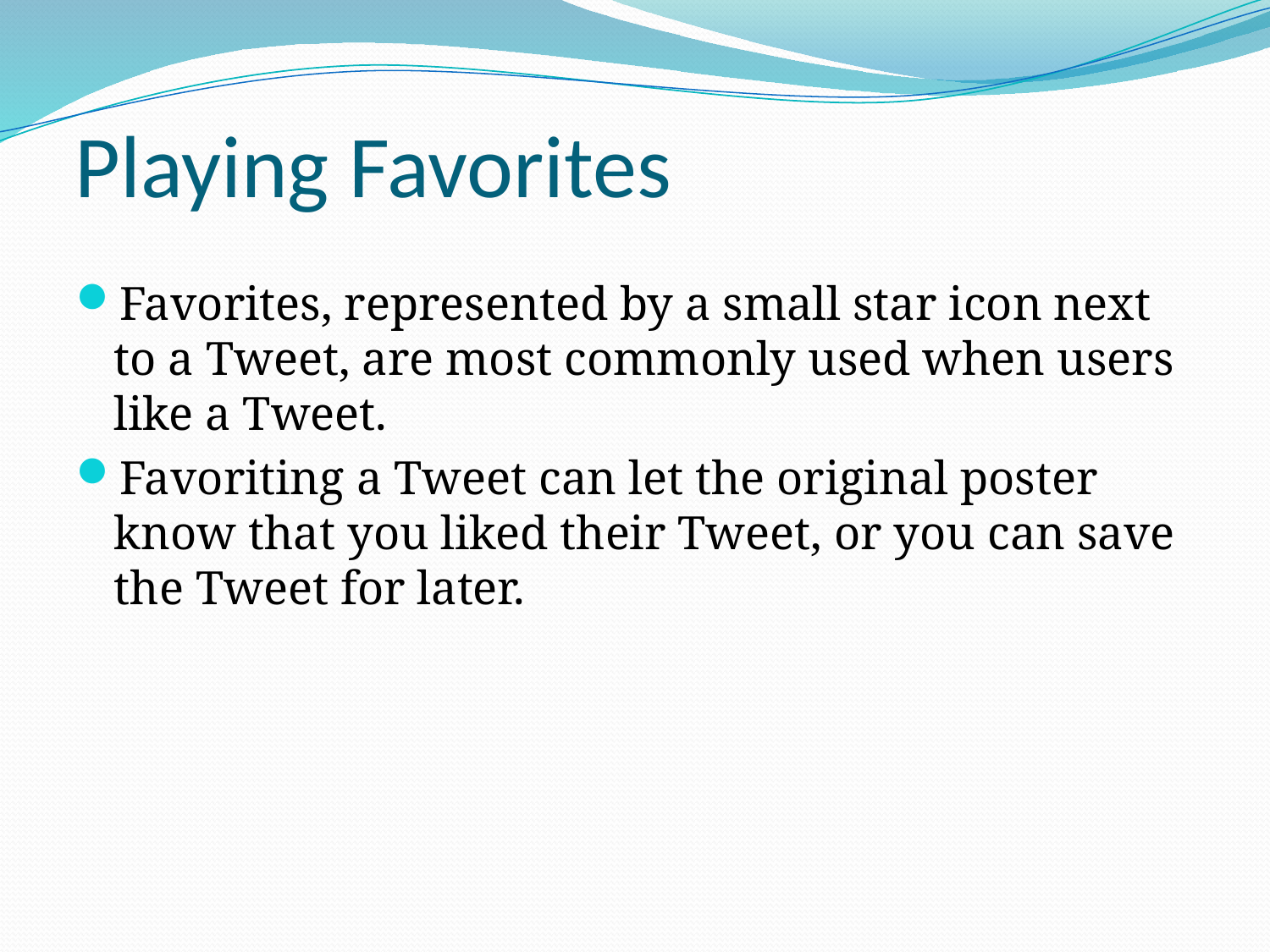

# Playing Favorites
Favorites, represented by a small star icon next to a Tweet, are most commonly used when users like a Tweet.
Favoriting a Tweet can let the original poster know that you liked their Tweet, or you can save the Tweet for later.